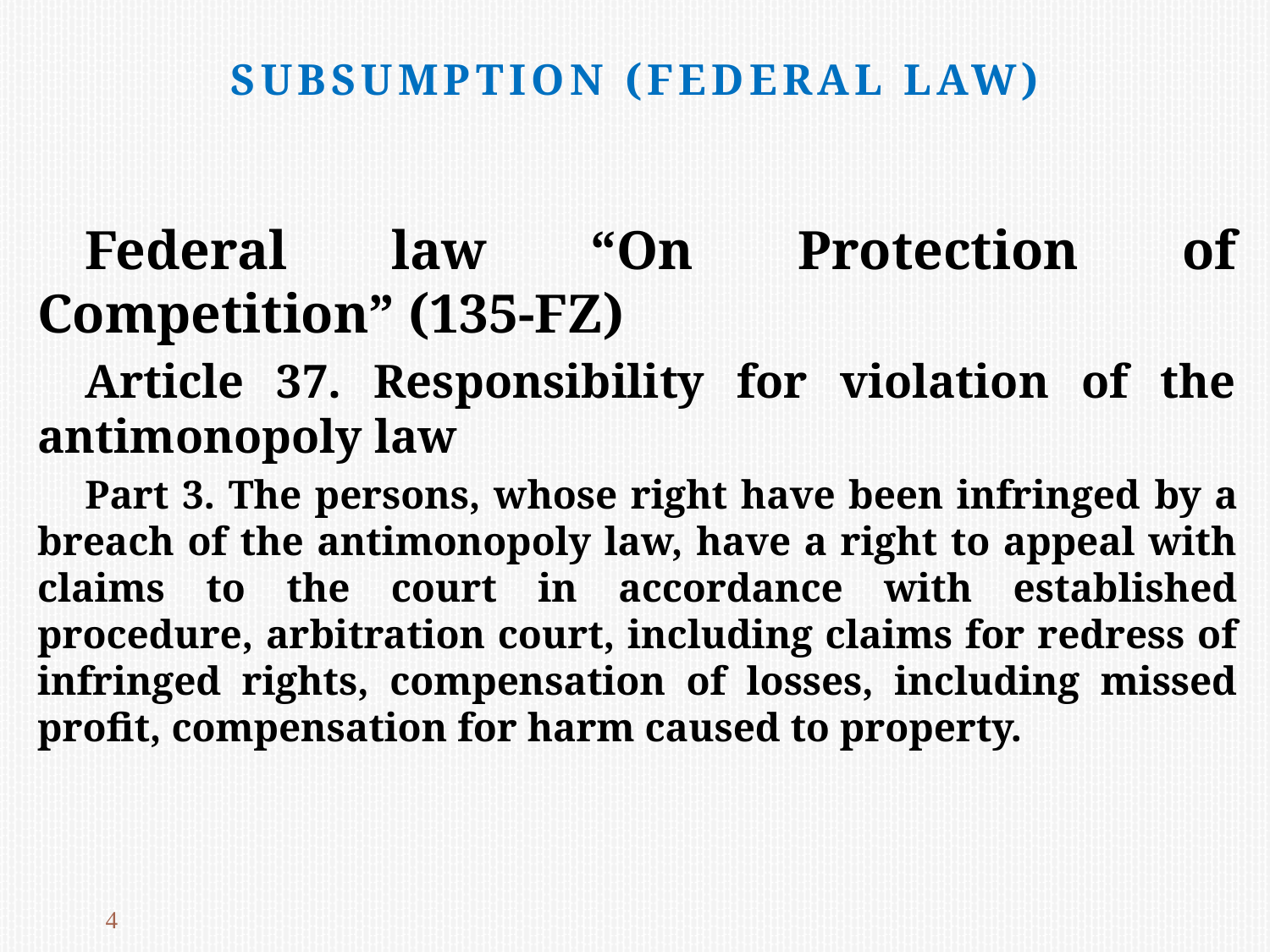

Subsumption (federal law)
Federal law “On Protection of Competition” (135-FZ)
Article 37. Responsibility for violation of the antimonopoly law
Part 3. The persons, whose right have been infringed by a breach of the antimonopoly law, have a right to appeal with claims to the court in accordance with established procedure, arbitration court, including claims for redress of infringed rights, compensation of losses, including missed profit, compensation for harm caused to property.
4